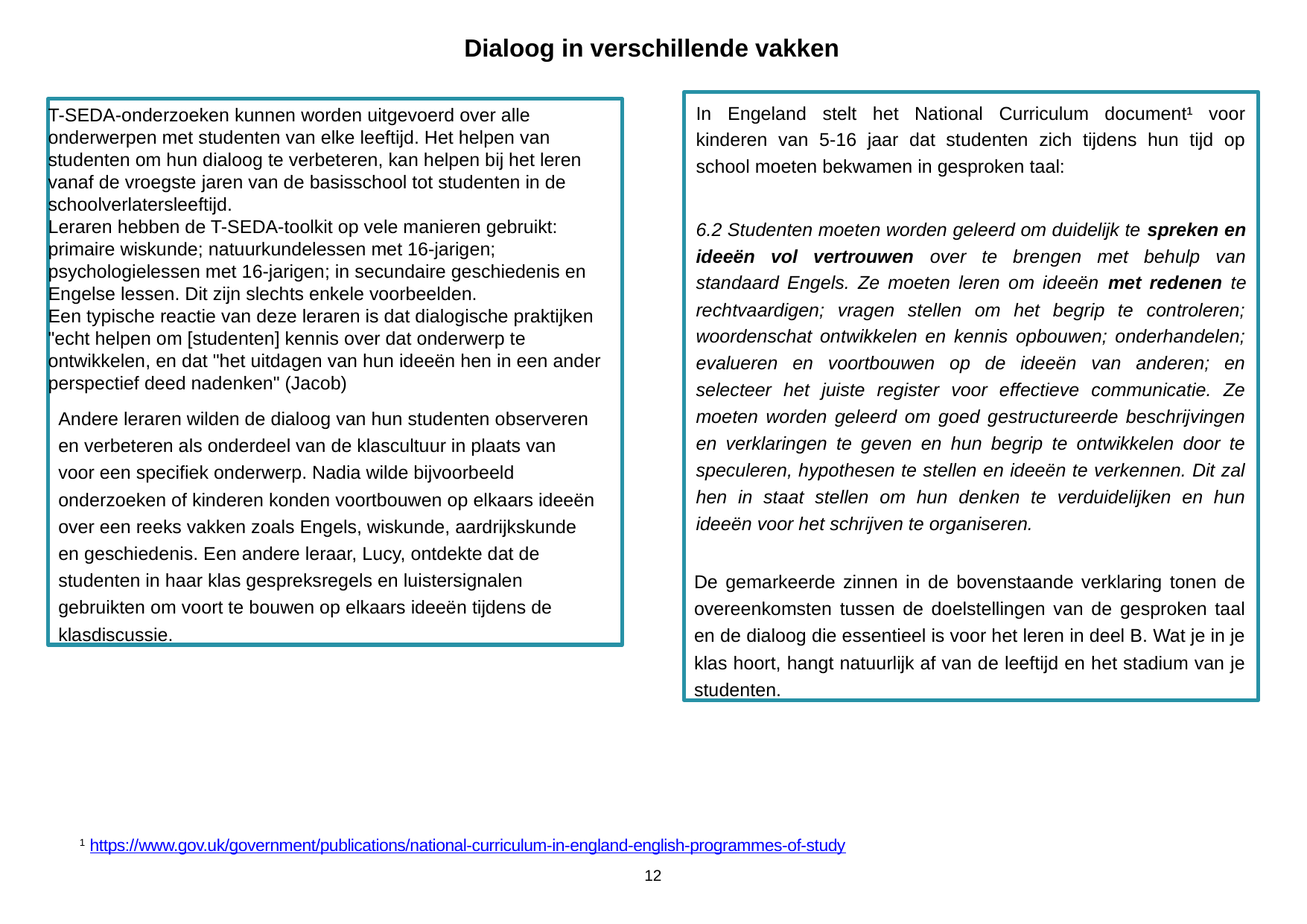

Dialoog in verschillende vakken

In Engeland stelt het National Curriculum document¹ voor kinderen van 5-16 jaar dat studenten zich tijdens hun tijd op school moeten bekwamen in gesproken taal:

6.2 Studenten moeten worden geleerd om duidelijk te spreken en ideeën vol vertrouwen over te brengen met behulp van standaard Engels. Ze moeten leren om ideeën met redenen te rechtvaardigen; vragen stellen om het begrip te controleren; woordenschat ontwikkelen en kennis opbouwen; onderhandelen; evalueren en voortbouwen op de ideeën van anderen; en selecteer het juiste register voor effectieve communicatie. Ze moeten worden geleerd om goed gestructureerde beschrijvingen en verklaringen te geven en hun begrip te ontwikkelen door te speculeren, hypothesen te stellen en ideeën te verkennen. Dit zal hen in staat stellen om hun denken te verduidelijken en hun ideeën voor het schrijven te organiseren.

De gemarkeerde zinnen in de bovenstaande verklaring tonen de overeenkomsten tussen de doelstellingen van de gesproken taal en de dialoog die essentieel is voor het leren in deel B. Wat je in je klas hoort, hangt natuurlijk af van de leeftijd en het stadium van je studenten.
T-SEDA-onderzoeken kunnen worden uitgevoerd over alle onderwerpen met studenten van elke leeftijd. Het helpen van studenten om hun dialoog te verbeteren, kan helpen bij het leren vanaf de vroegste jaren van de basisschool tot studenten in de schoolverlatersleeftijd.
Leraren hebben de T-SEDA-toolkit op vele manieren gebruikt: primaire wiskunde; natuurkundelessen met 16-jarigen; psychologielessen met 16-jarigen; in secundaire geschiedenis en Engelse lessen. Dit zijn slechts enkele voorbeelden.
Een typische reactie van deze leraren is dat dialogische praktijken "echt helpen om [studenten] kennis over dat onderwerp te ontwikkelen, en dat "het uitdagen van hun ideeën hen in een ander perspectief deed nadenken" (Jacob)
Andere leraren wilden de dialoog van hun studenten observeren en verbeteren als onderdeel van de klascultuur in plaats van voor een specifiek onderwerp. Nadia wilde bijvoorbeeld onderzoeken of kinderen konden voortbouwen op elkaars ideeën over een reeks vakken zoals Engels, wiskunde, aardrijkskunde en geschiedenis. Een andere leraar, Lucy, ontdekte dat de studenten in haar klas gespreksregels en luistersignalen gebruikten om voort te bouwen op elkaars ideeën tijdens de klasdiscussie.
1 https://www.gov.uk/government/publications/national-curriculum-in-england-english-programmes-of-study
12